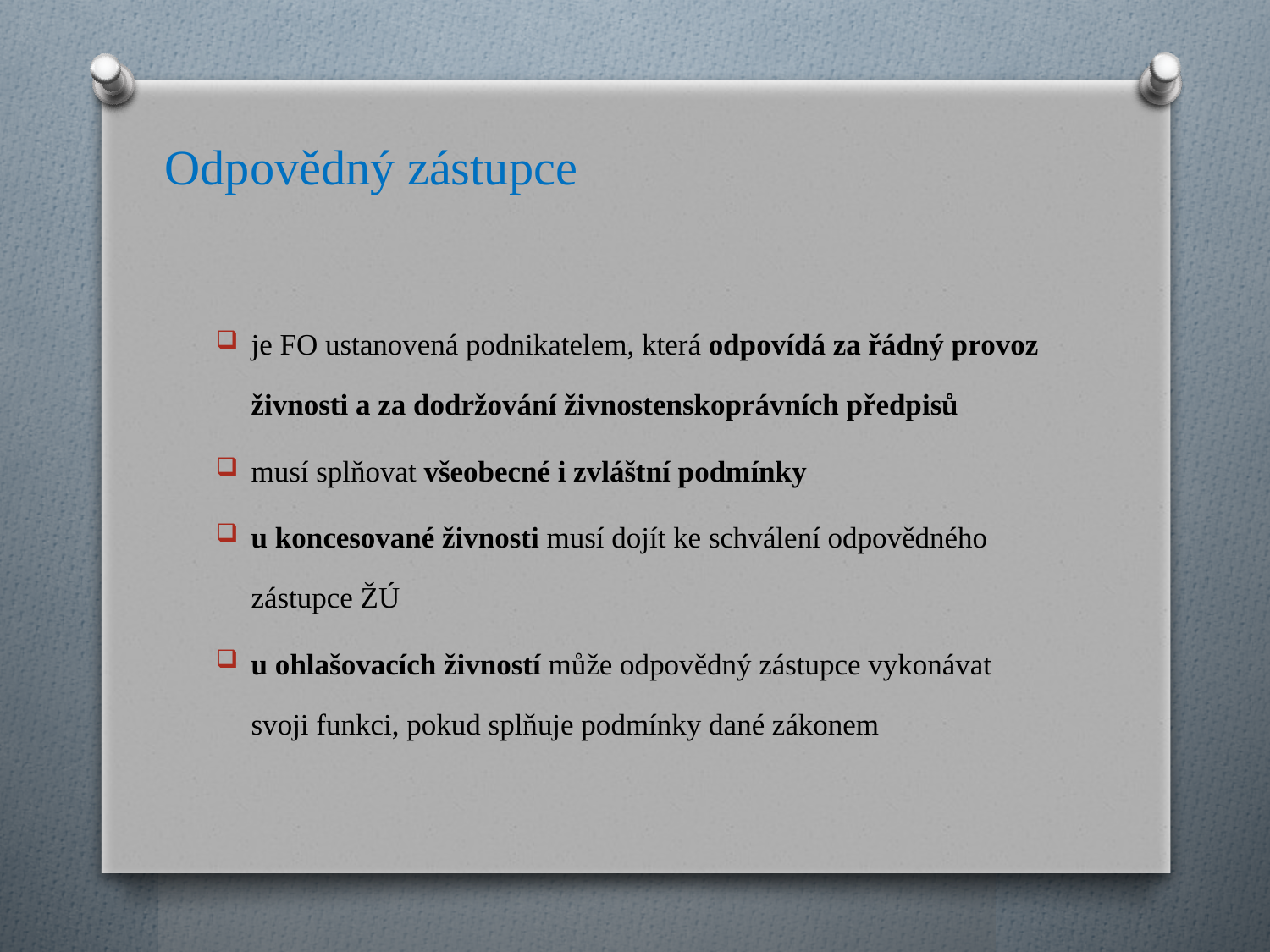

# Odpovědný zástupce
je FO ustanovená podnikatelem, která odpovídá za řádný provoz živnosti a za dodržování živnostenskoprávních předpisů
musí splňovat všeobecné i zvláštní podmínky
u koncesované živnosti musí dojít ke schválení odpovědného zástupce ŽÚ
u ohlašovacích živností může odpovědný zástupce vykonávat svoji funkci, pokud splňuje podmínky dané zákonem